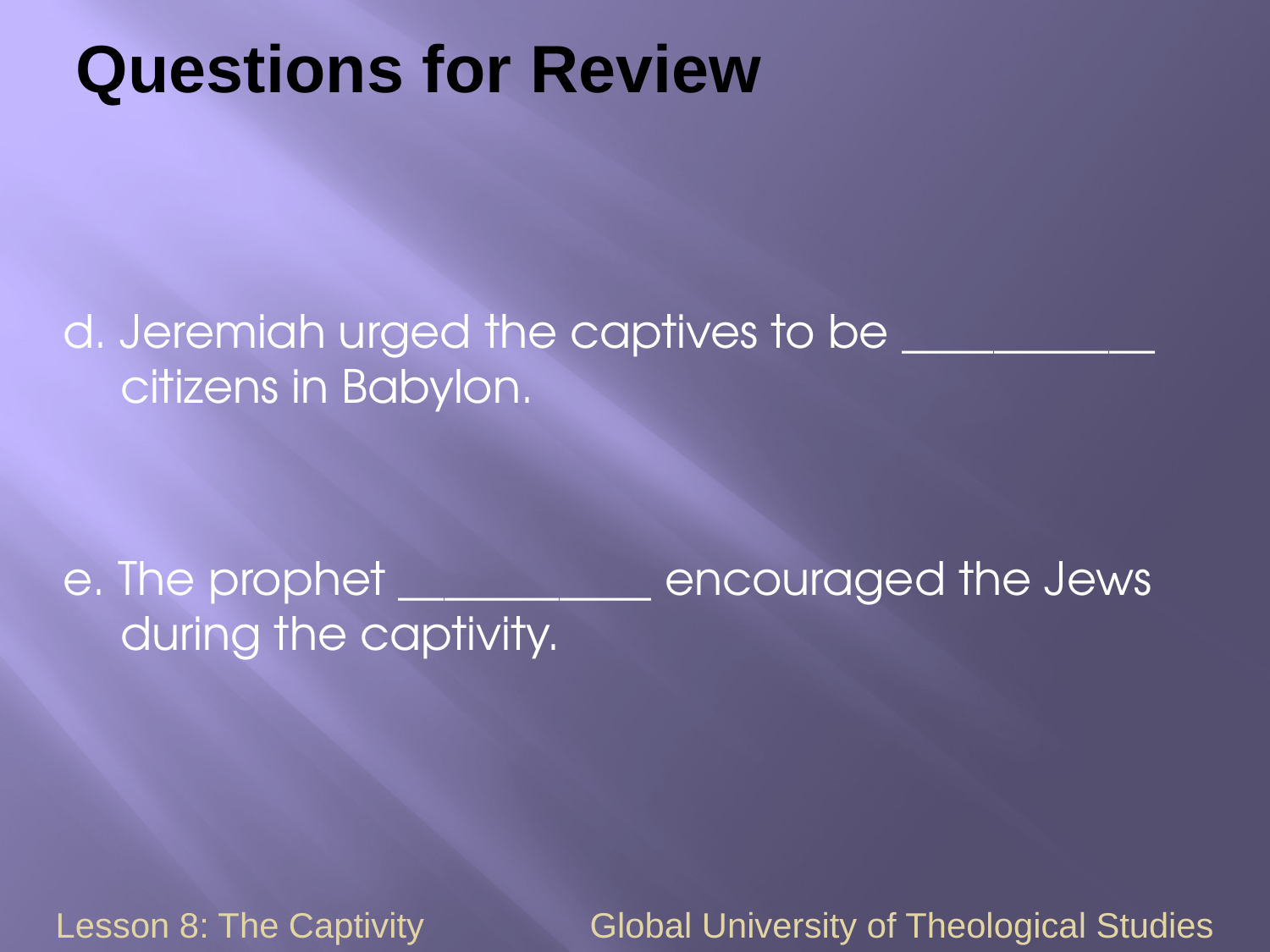

# Questions for Review
d. Jeremiah urged the captives to be ___________ citizens in Babylon.

e. The prophet ___________ encouraged the Jews during the captivity.

Lesson 8: The Captivity                 Global University of Theological Studies